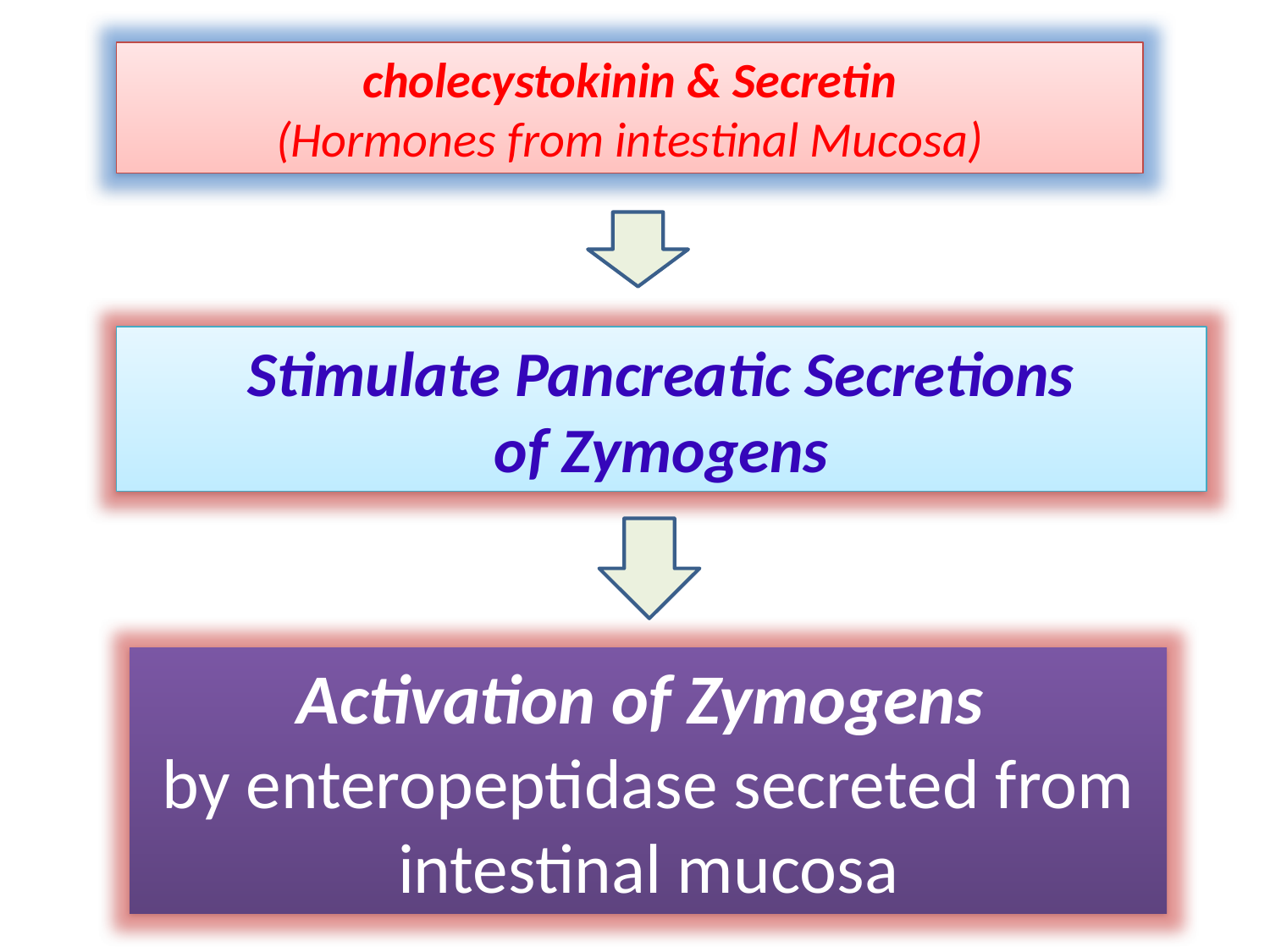

cholecystokinin & Secretin
(Hormones from intestinal Mucosa)

Stimulate Pancreatic Secretions
 of Zymogens

Activation of Zymogens
by enteropeptidase secreted from intestinal mucosa